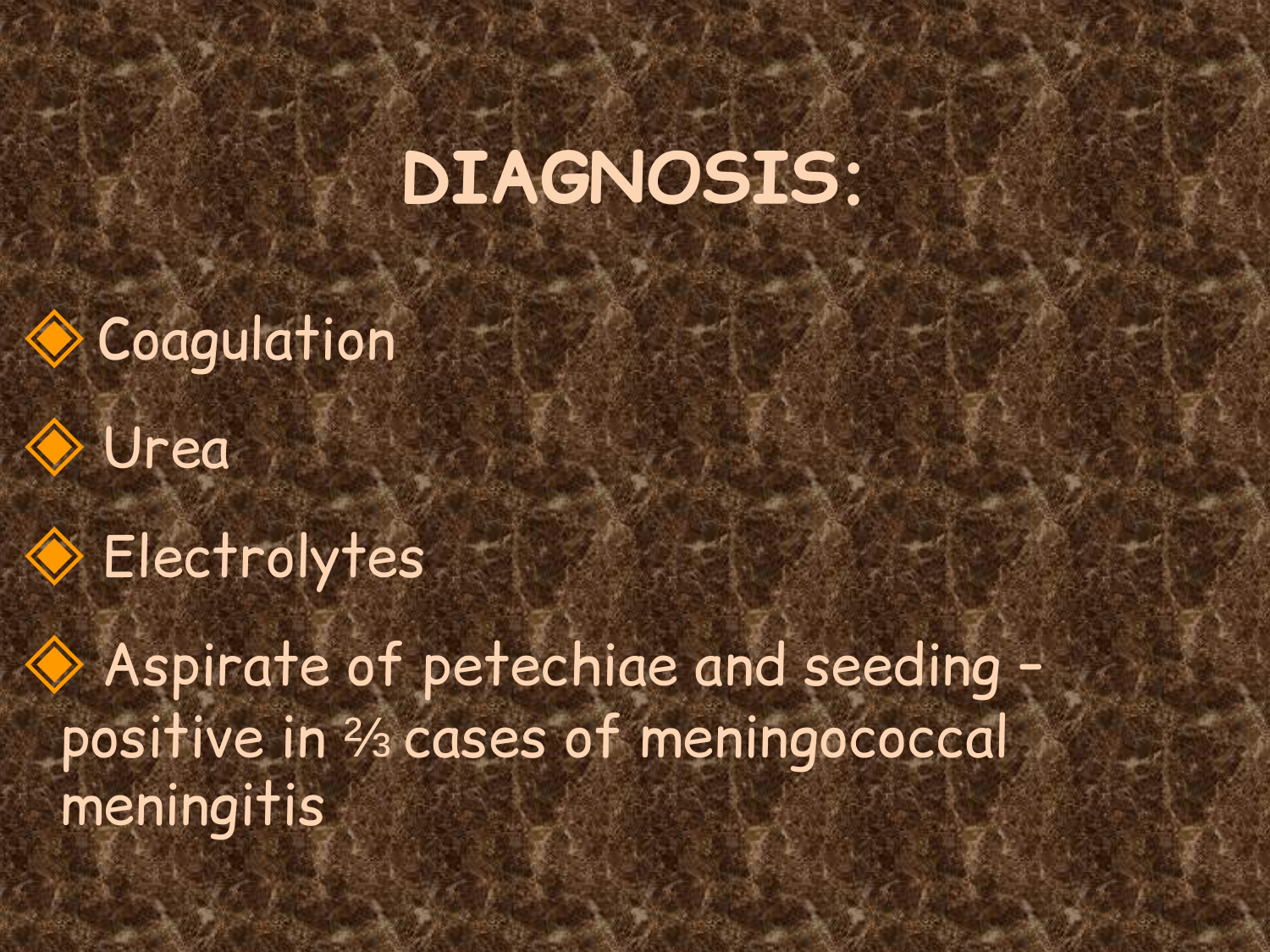

DIAGNOSIS:

 ◈ Coagulation
 ◈ Urea
 ◈ Electrolytes
 ◈ Aspirate of petechiae and seeding – positive in ⅔ cases of meningococcal meningitis

#